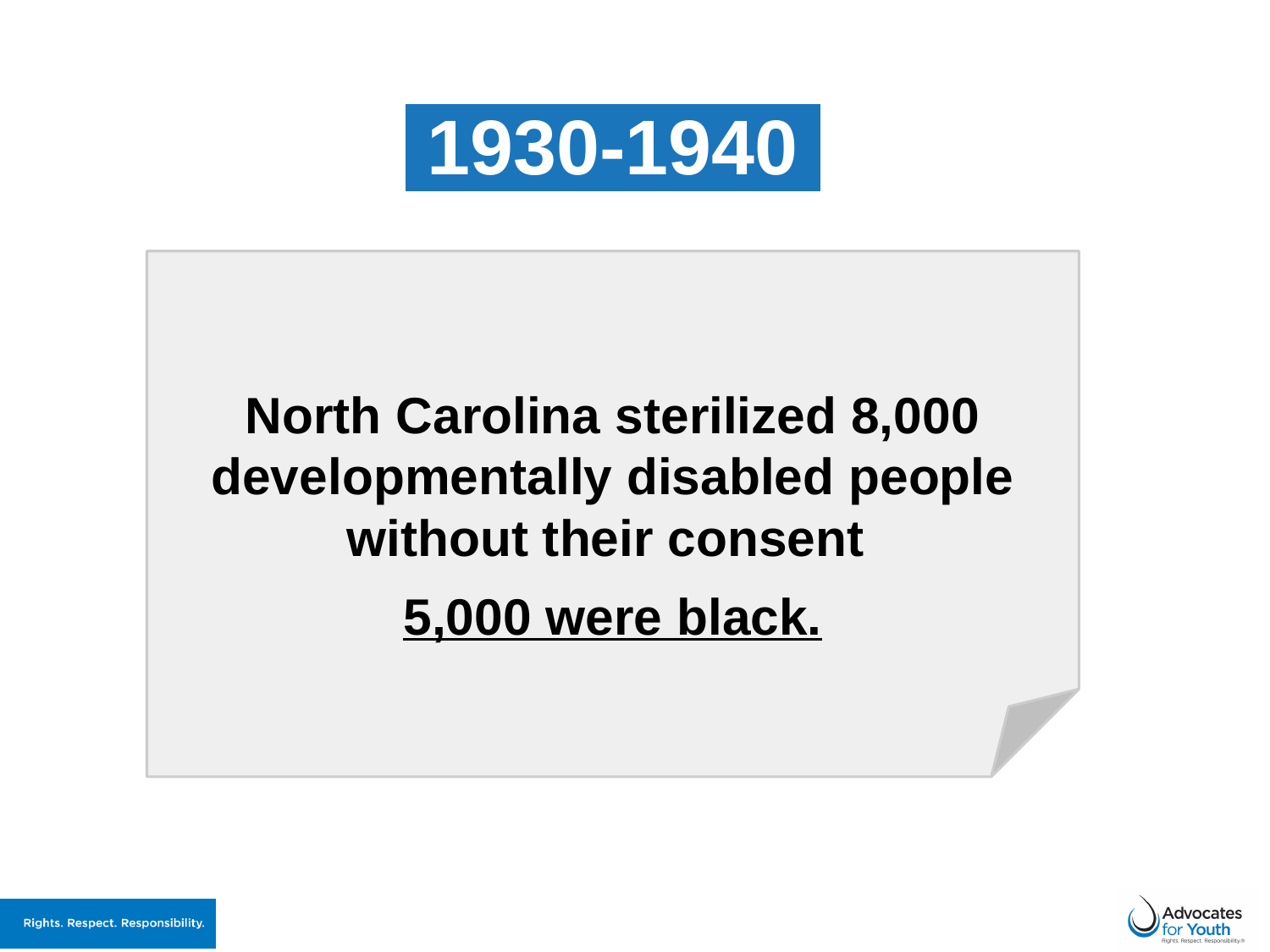

# 1930-1940

North Carolina sterilized 8,000 developmentally disabled people without their consent
5,000 were black.